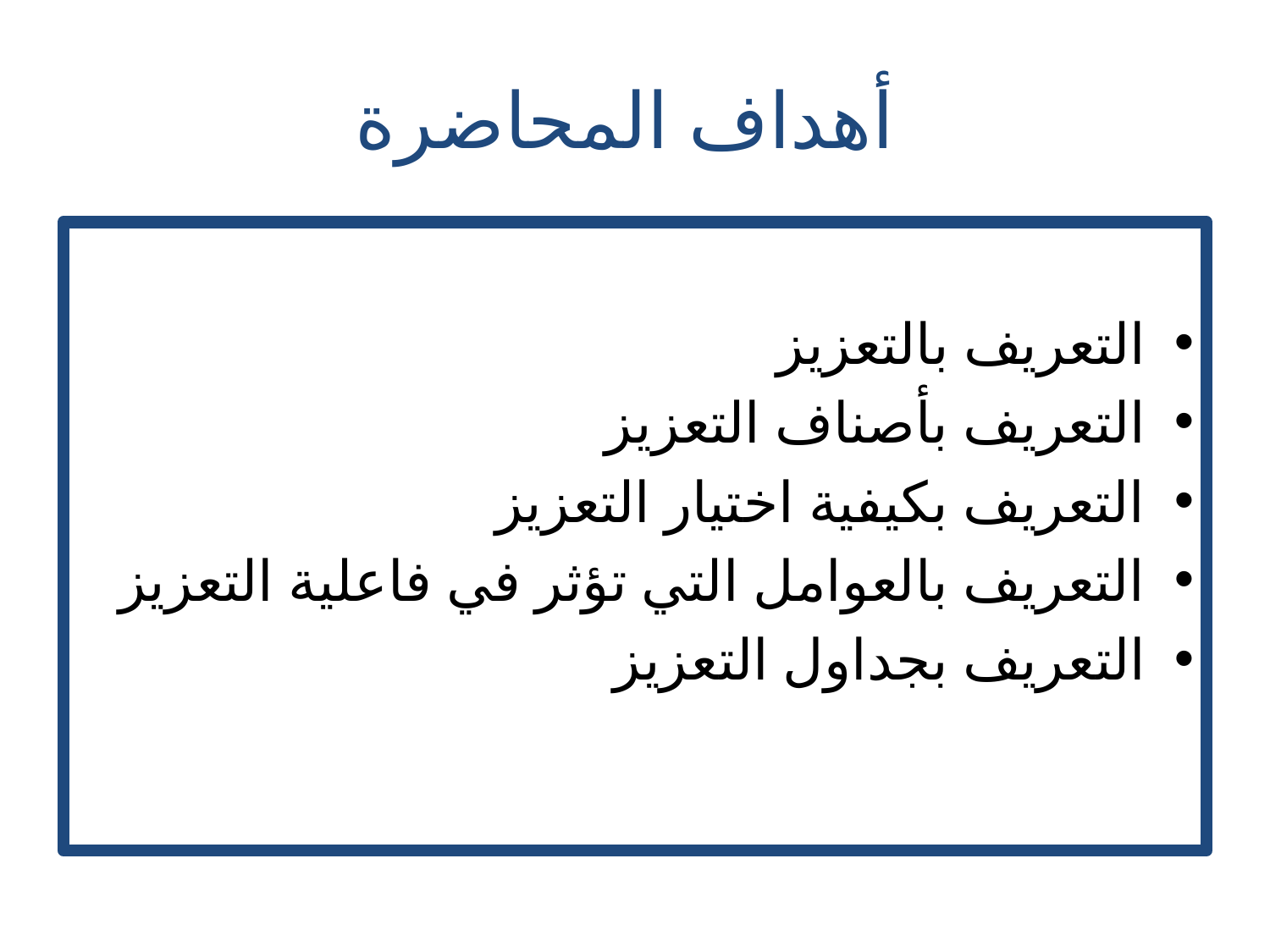

# أهداف المحاضرة

التعريف بالتعزيز
التعريف بأصناف التعزيز
التعريف بكيفية اختيار التعزيز
التعريف بالعوامل التي تؤثر في فاعلية التعزيز
التعريف بجداول التعزيز